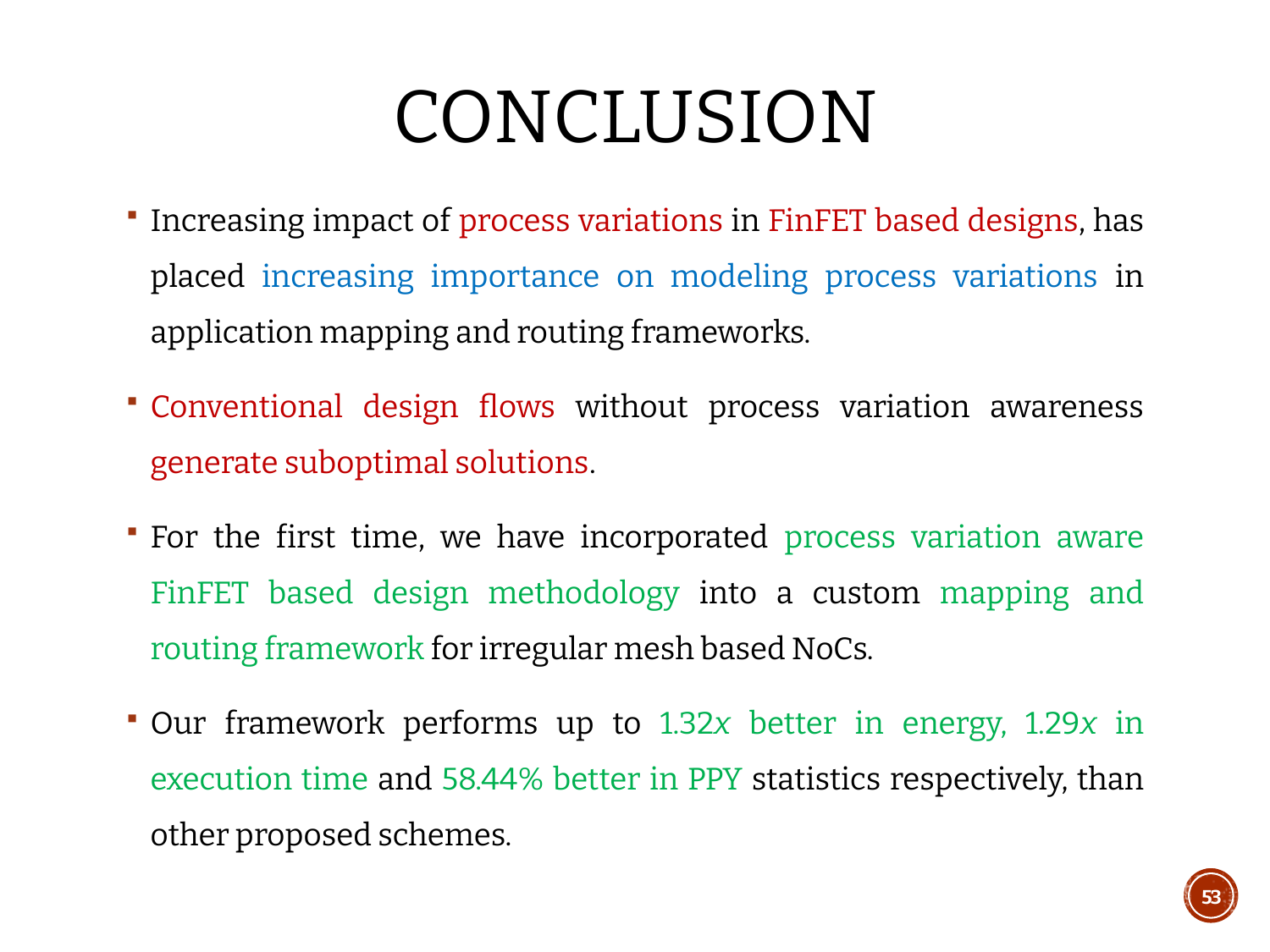

# CONCLUSION
Increasing impact of process variations in FinFET based designs, has placed increasing importance on modeling process variations in application mapping and routing frameworks.
Conventional design flows without process variation awareness generate suboptimal solutions.
For the first time, we have incorporated process variation aware FinFET based design methodology into a custom mapping and routing framework for irregular mesh based NoCs.
Our framework performs up to 1.32x better in energy, 1.29x in execution time and 58.44% better in PPY statistics respectively, than other proposed schemes.
53